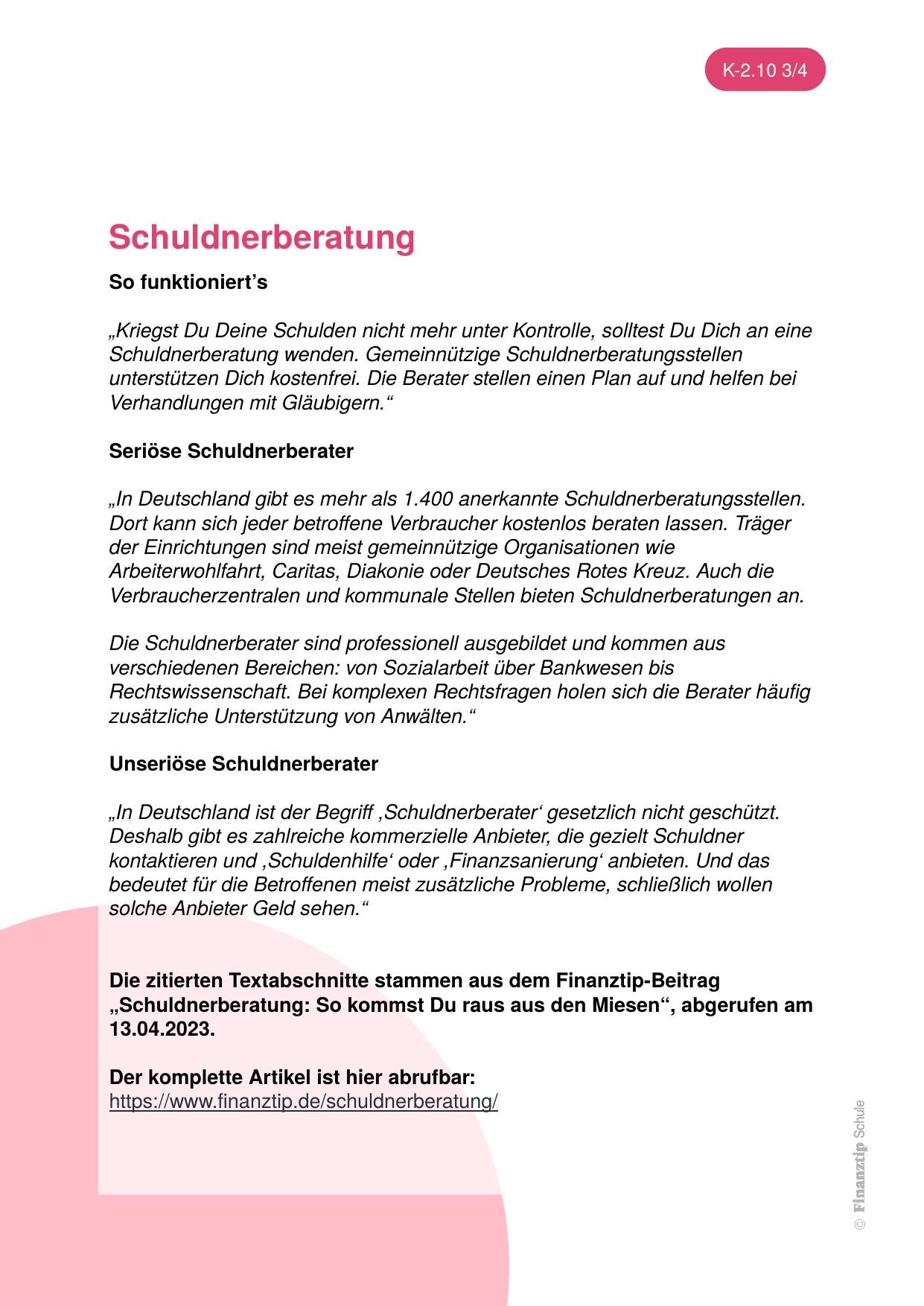

Schuldnerberatung
So funktioniert’s

„Kriegst Du Deine Schulden nicht mehr unter Kontrolle, solltest Du Dich an eine Schuldnerberatung wenden. Gemeinnützige Schuldnerberatungsstellen unterstützen Dich kostenfrei. Die Berater stellen einen Plan auf und helfen bei Verhandlungen mit Gläubigern.“

Seriöse Schuldnerberater

„In Deutschland gibt es mehr als 1.400 anerkannte Schuldnerberatungsstellen. Dort kann sich jeder betroffene Verbraucher kostenlos beraten lassen. Träger der Einrichtungen sind meist gemeinnützige Organisationen wie Arbeiterwohlfahrt, Caritas, Diakonie oder Deutsches Rotes Kreuz. Auch die Verbraucherzentralen und kommunale Stellen bieten Schuldnerberatungen an.

Die Schuldnerberater sind professionell ausgebildet und kommen aus verschiedenen Bereichen: von Sozialarbeit über Bankwesen bis Rechtswissenschaft. Bei komplexen Rechtsfragen holen sich die Berater häufig zusätzliche Unterstützung von Anwälten.“

Unseriöse Schuldnerberater

„In Deutschland ist der Begriff ,Schuldnerberater‘ gesetzlich nicht geschützt. Deshalb gibt es zahlreiche kommerzielle Anbieter, die gezielt Schuldner kontaktieren und ,Schuldenhilfe‘ oder ,Finanzsanierung‘ anbieten. Und das bedeutet für die Betroffenen meist zusätzliche Probleme, schließlich wollen solche Anbieter Geld sehen.“

Die zitierten Textabschnitte stammen aus dem Finanztip-Beitrag „Schuldnerberatung: So kommst Du raus aus den Miesen“, abgerufen am 13.04.2023.

Der komplette Artikel ist hier abrufbar:
https://www.finanztip.de/schuldnerberatung/